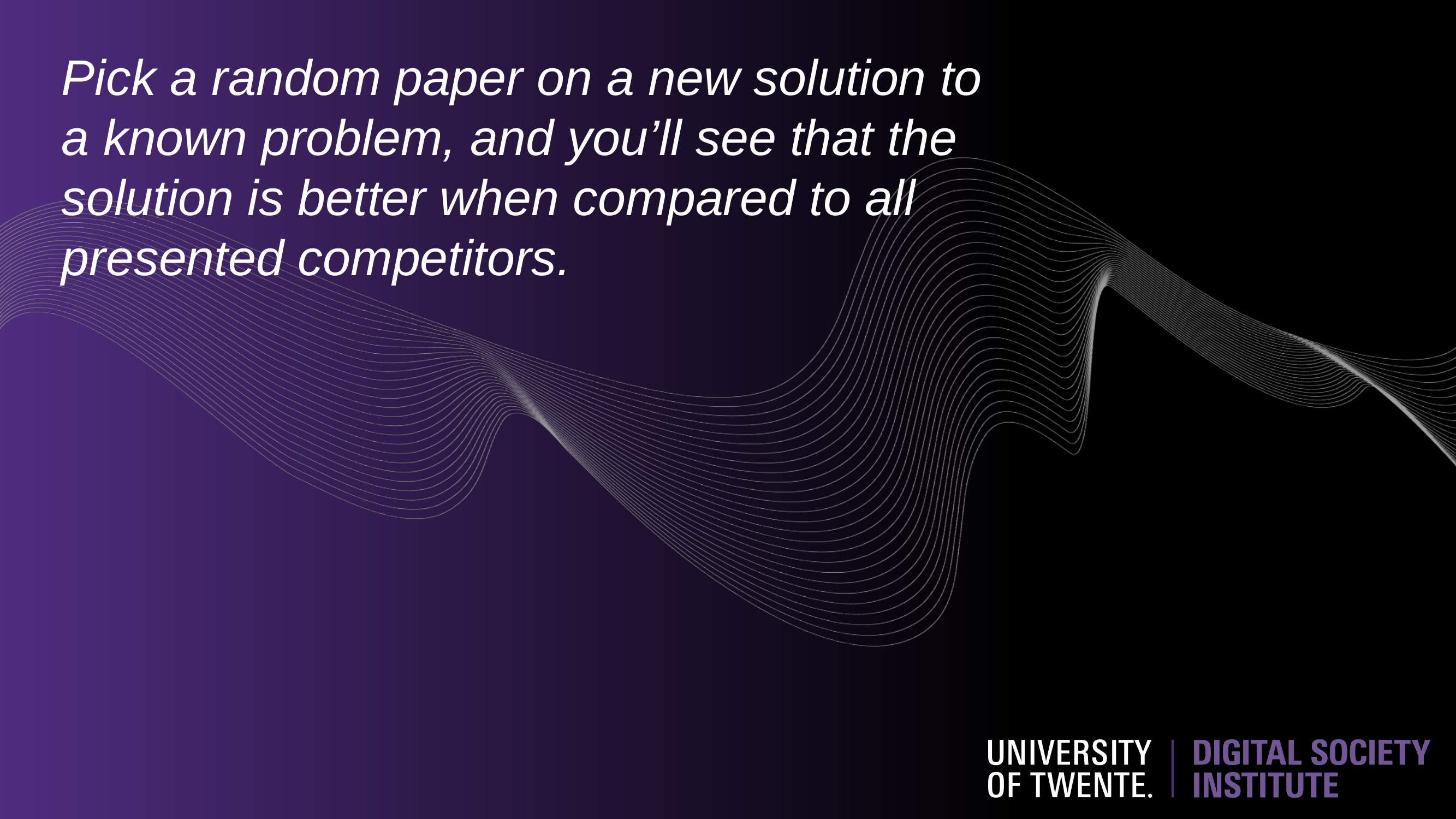

Pick a random paper on a new solution to a known problem, and you’ll see that the solution is better when compared to all presented competitors.